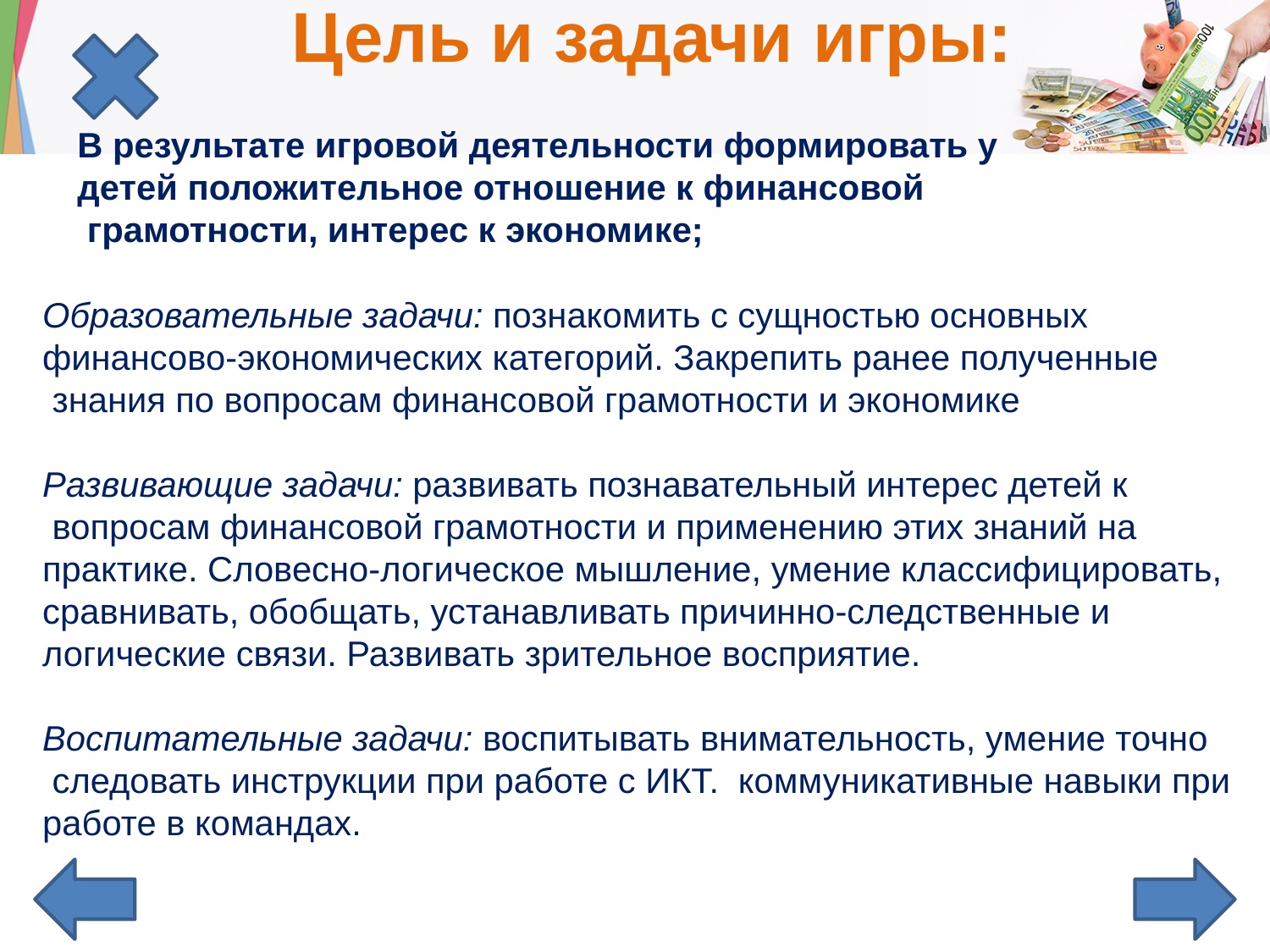

# Цель и задачи игры:

В результате игровой деятельности формировать у детей положительное отношение к финансовой
 грамотности, интерес к экономике;
Образовательные задачи: познакомить с сущностью основных
финансово-экономических категорий. Закрепить ранее полученные
 знания по вопросам финансовой грамотности и экономике
Развивающие задачи: развивать познавательный интерес детей к
 вопросам финансовой грамотности и применению этих знаний на
практике. Словесно-логическое мышление, умение классифицировать,
сравнивать, обобщать, устанавливать причинно-следственные и
логические связи. Развивать зрительное восприятие.
Воспитательные задачи: воспитывать внимательность, умение точно
 следовать инструкции при работе с ИКТ.  коммуникативные навыки при работе в командах.